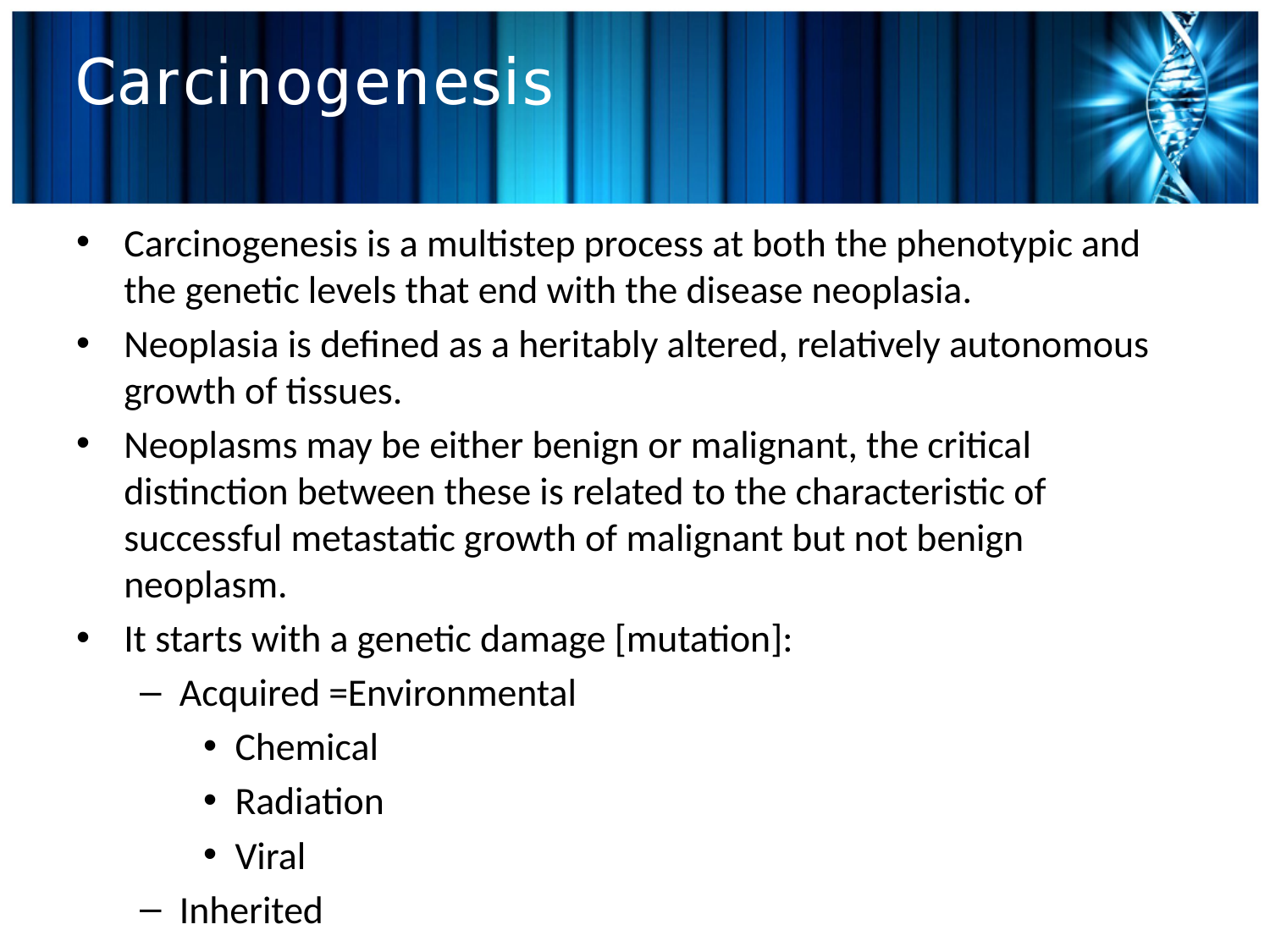

# Carcinogenesis
Carcinogenesis is a multistep process at both the phenotypic and the genetic levels that end with the disease neoplasia.
Neoplasia is defined as a heritably altered, relatively autonomous growth of tissues.
Neoplasms may be either benign or malignant, the critical distinction between these is related to the characteristic of successful metastatic growth of malignant but not benign neoplasm.
It starts with a genetic damage [mutation]:
Acquired =Environmental
Chemical
Radiation
Viral
Inherited